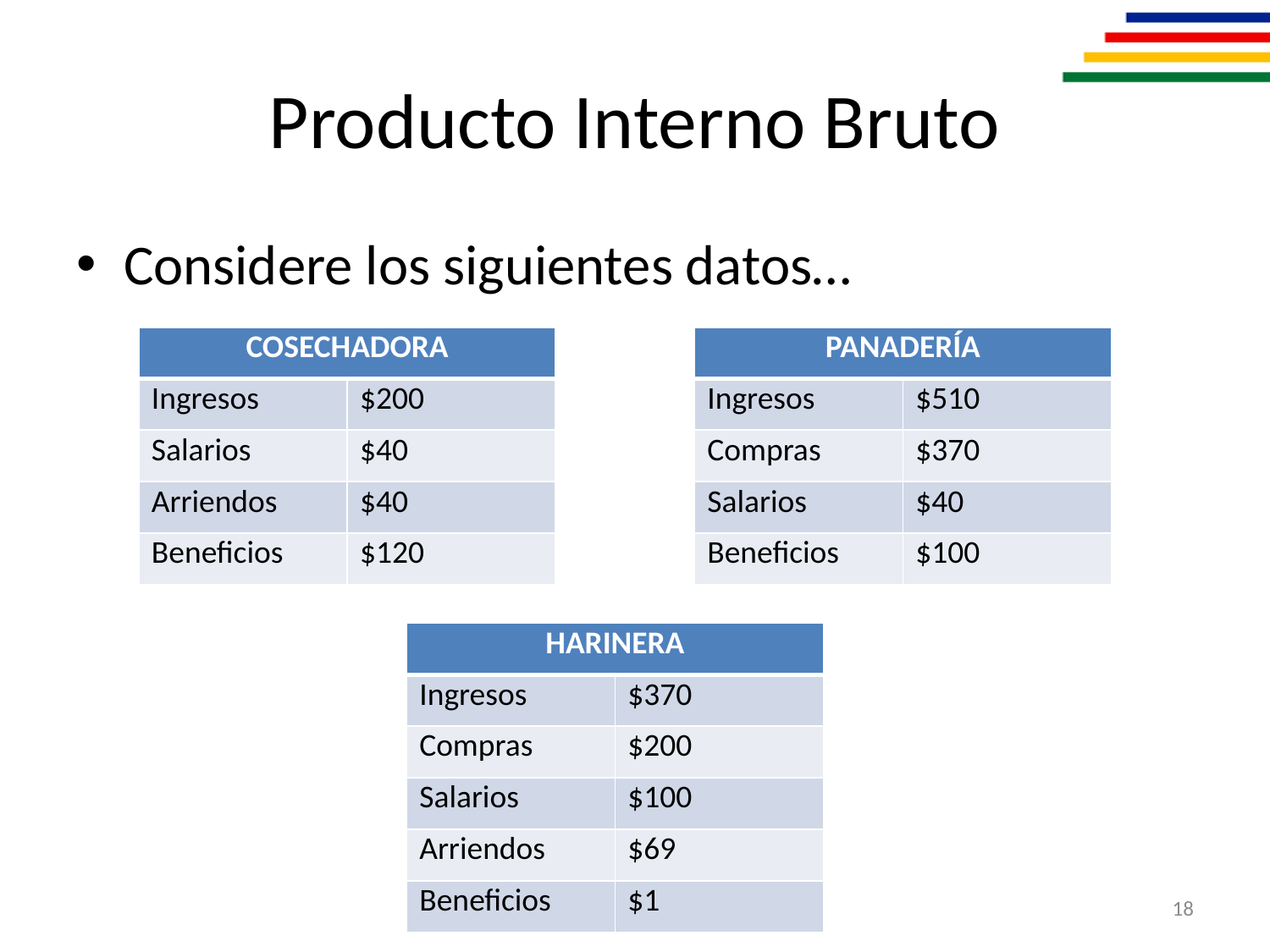

# Producto Interno Bruto
Considere los siguientes datos…
| COSECHADORA |  |
| --- | --- |
| Ingresos | $200 |
| Salarios | $40 |
| Arriendos | $40 |
| Beneficios | $120 |
| PANADERÍA |  |
| --- | --- |
| Ingresos | $510 |
| Compras | $370 |
| Salarios | $40 |
| Beneficios | $100 |
| HARINERA |  |
| --- | --- |
| Ingresos | $370 |
| Compras | $200 |
| Salarios | $100 |
| Arriendos | $69 |
| Beneficios | $1 |
18